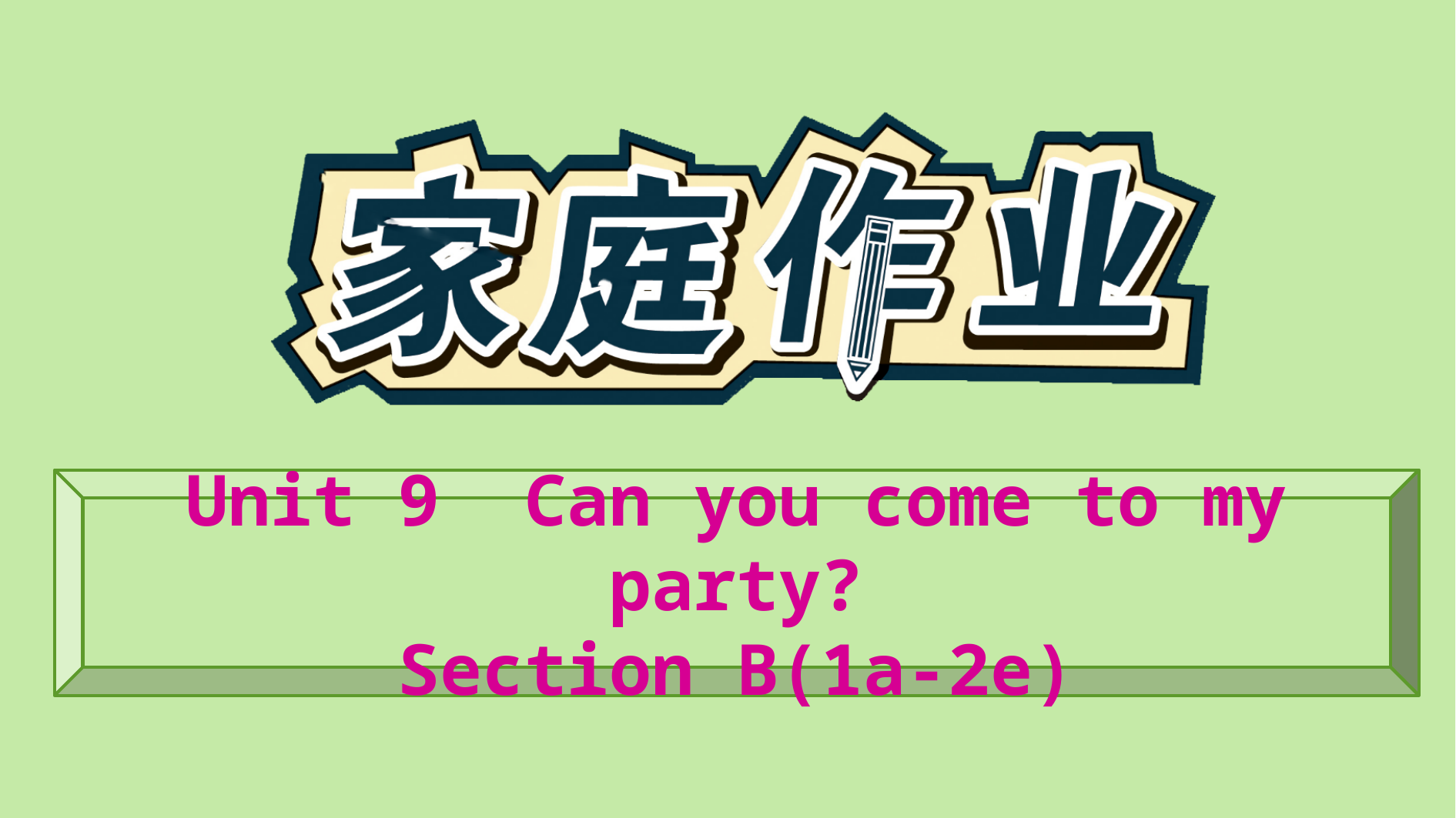

Unit 9  Can you come to my party?
Section B(1a-2e)